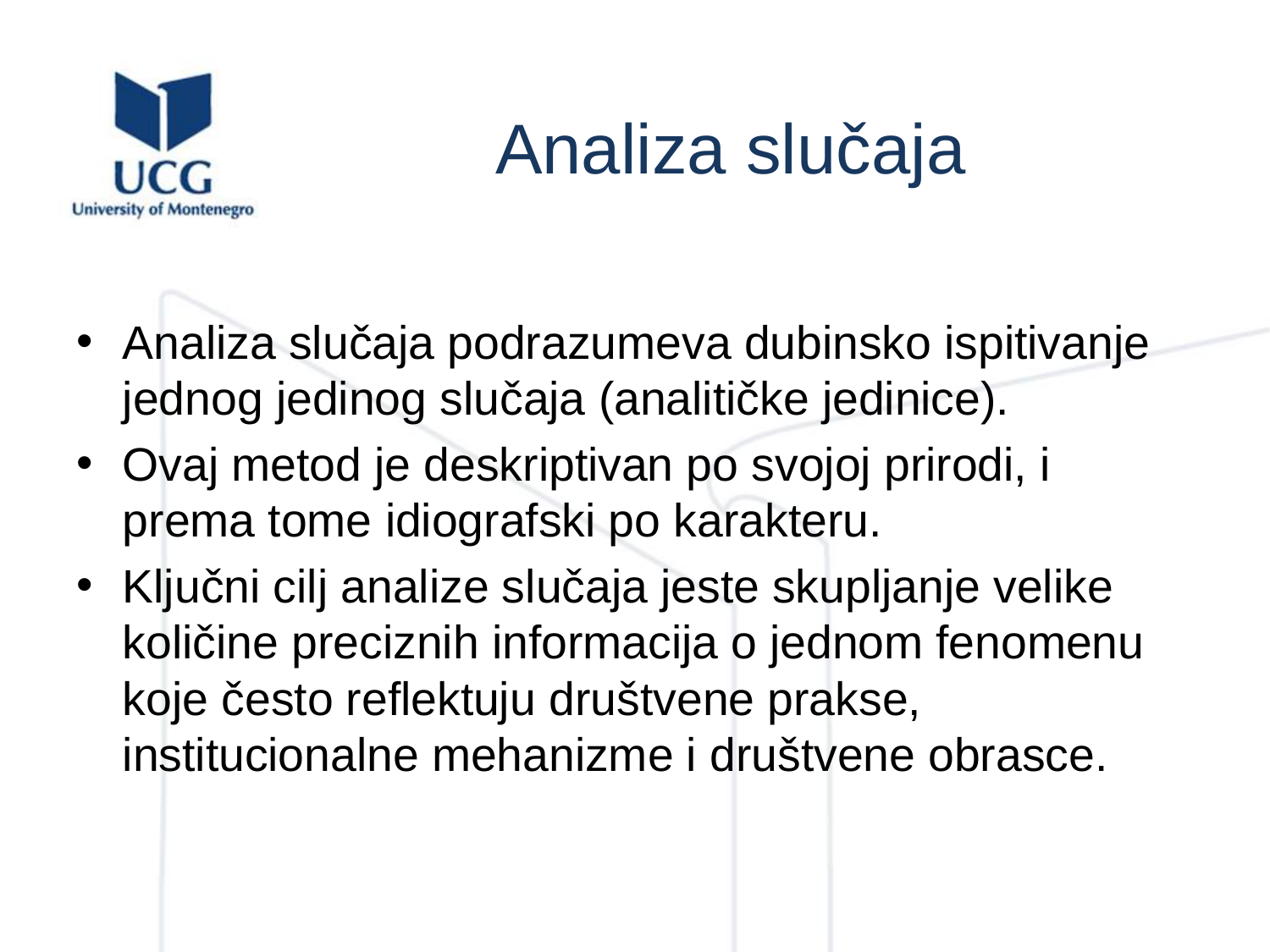

# Analiza slučaja
Analiza slučaja podrazumeva dubinsko ispitivanje jednog jedinog slučaja (analitičke jedinice).
Ovaj metod je deskriptivan po svojoj prirodi, i prema tome idiografski po karakteru.
Ključni cilj analize slučaja jeste skupljanje velike količine preciznih informacija o jednom fenomenu koje često reflektuju društvene prakse, institucionalne mehanizme i društvene obrasce.